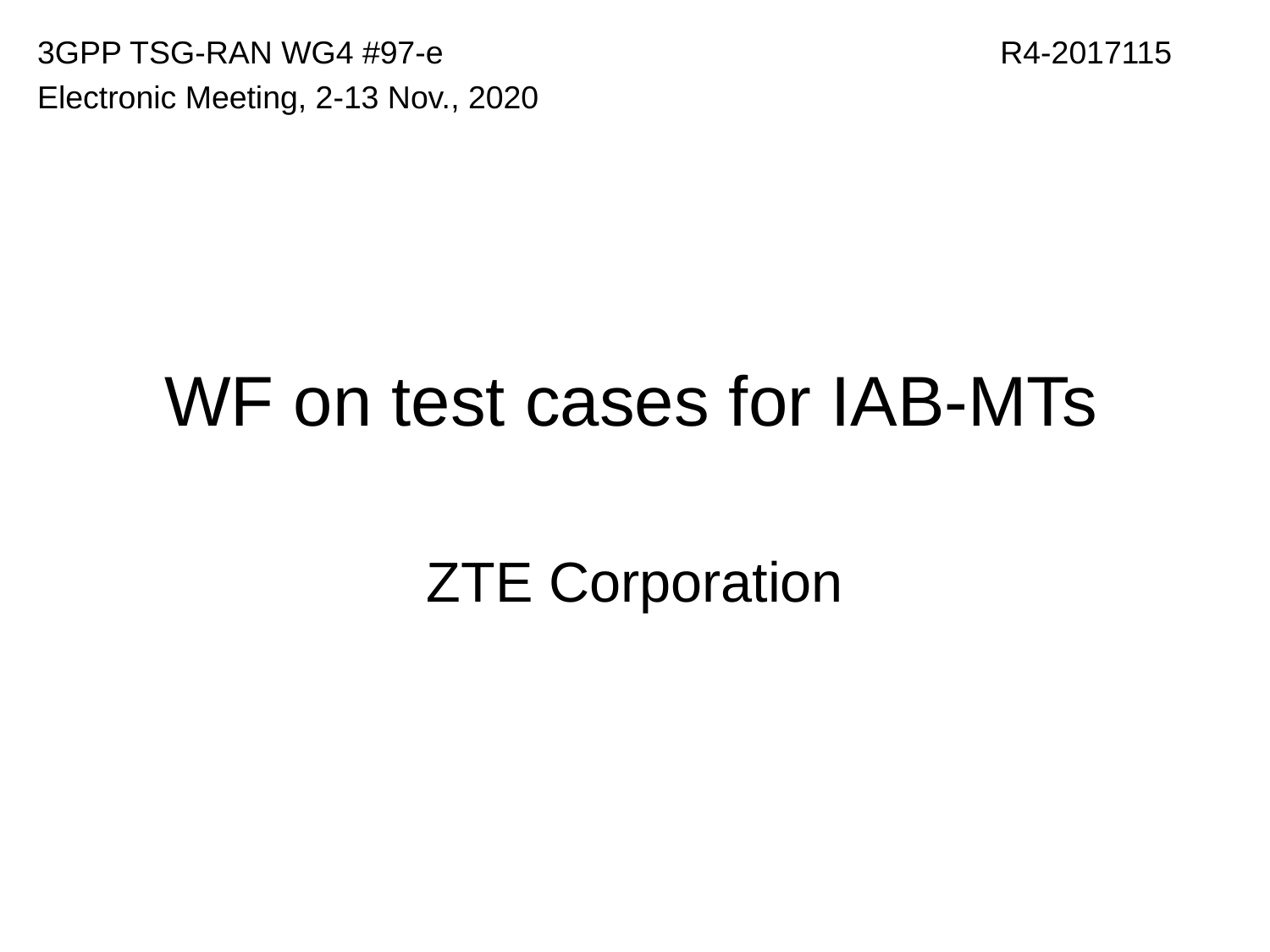

R4-2017115
3GPP TSG-RAN WG4 #97-e
Electronic Meeting, 2-13 Nov., 2020
# WF on test cases for IAB-MTs
ZTE Corporation